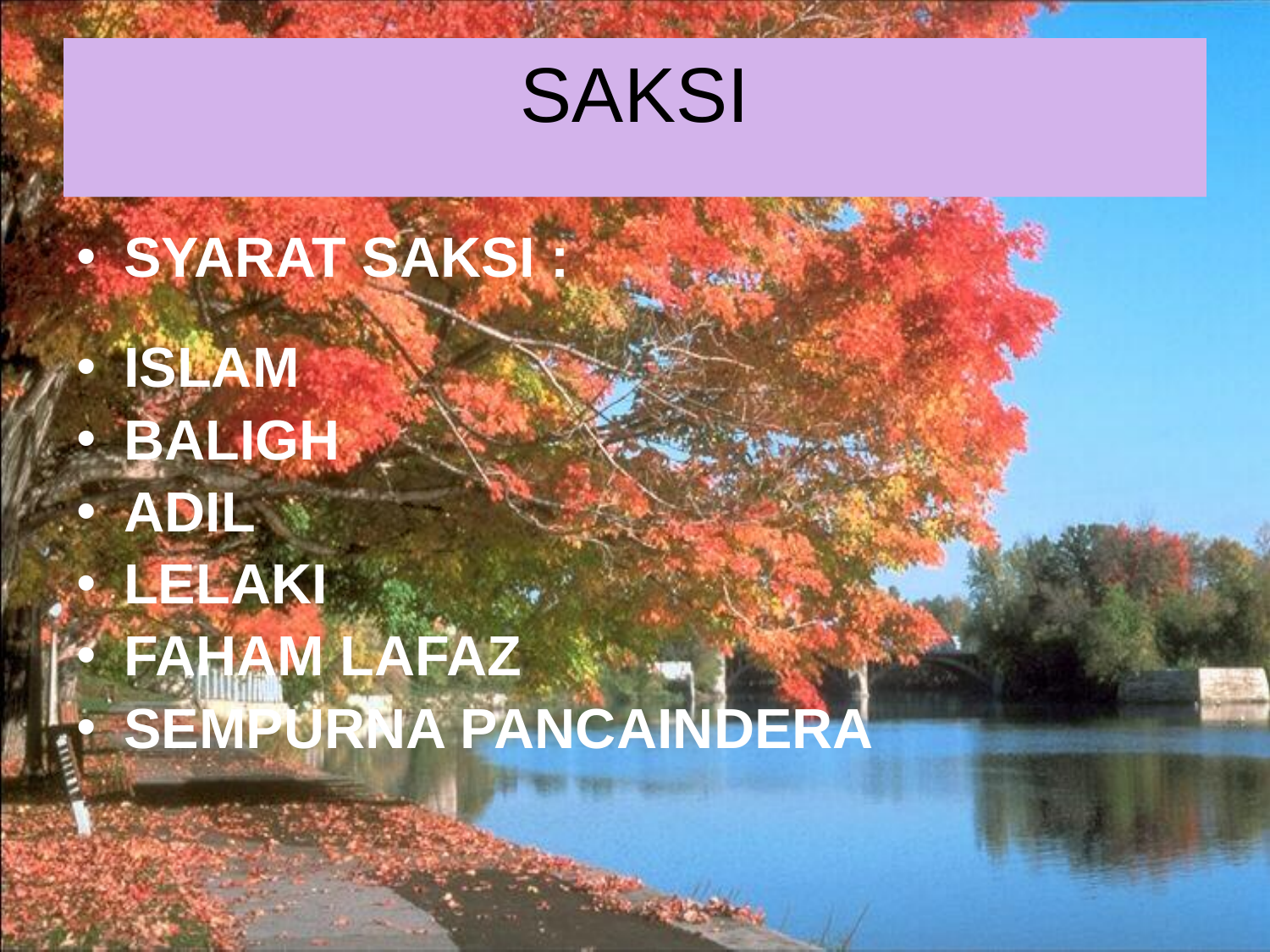

# SAKSI
SYARAT SAKSI :

ISLAM
BALIGH
ADIL
LELAKI
FAHAM LAFAZ
SEMPURNA PANCAINDERA